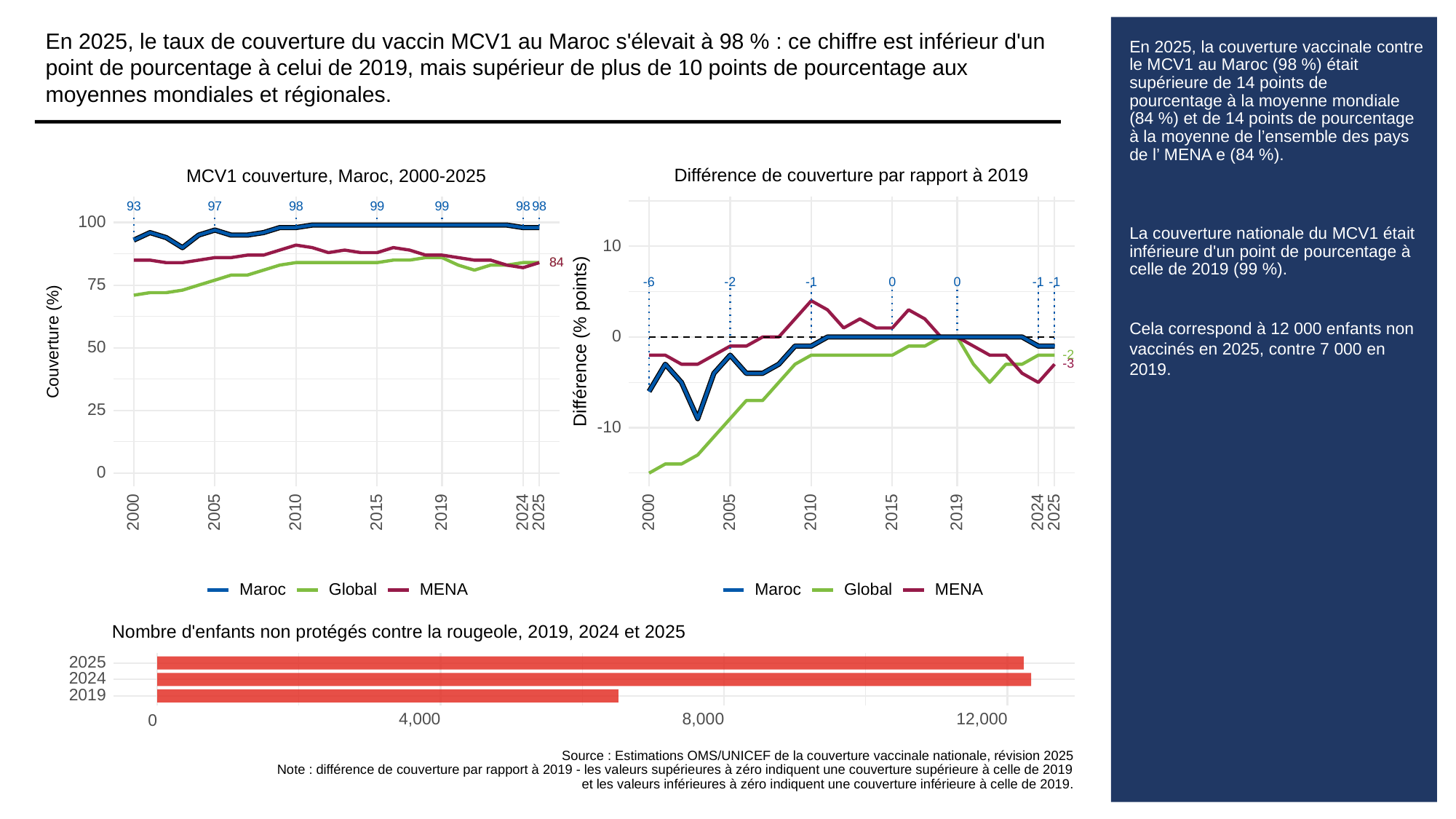

En 2025, le taux de couverture du vaccin MCV1 au Maroc s'élevait à 98 % : ce chiffre est inférieur d'un point de pourcentage à celui de 2019, mais supérieur de plus de 10 points de pourcentage aux moyennes mondiales et régionales.
# En 2025, la couverture vaccinale contre le MCV1 au Maroc (98 %) était supérieure de 14 points de pourcentage à la moyenne mondiale (84 %) et de 14 points de pourcentage à la moyenne de l’ensemble des pays de l’ MENA e (84 %).

La couverture nationale du MCV1 était inférieure d'un point de pourcentage à celle de 2019 (99 %).

Cela correspond à 12 000 enfants non vaccinés en 2025, contre 7 000 en 2019.

Différence de couverture par rapport à 2019
MCV1 couverture, Maroc, 2000-2025

93
97
98
99
99
98
98
100

10

84
84
-6
0
0
-2
-1
-1
-1
75

0
Différence (% points)
Couverture (%)

50

-2
-3

25

-10

0

2000
2005
2010
2015
2019
2024
2025
2000
2005
2010
2015
2019
2024
2025
Global
Global
Maroc
Maroc
MENA
MENA

Nombre d'enfants non protégés contre la rougeole, 2019, 2024 et 2025

2025

2024

2019

4,000
8,000
12,000
0
Source : Estimations OMS/UNICEF de la couverture vaccinale nationale, révision 2025
Note : différence de couverture par rapport à 2019 - les valeurs supérieures à zéro indiquent une couverture supérieure à celle de 2019
et les valeurs inférieures à zéro indiquent une couverture inférieure à celle de 2019.